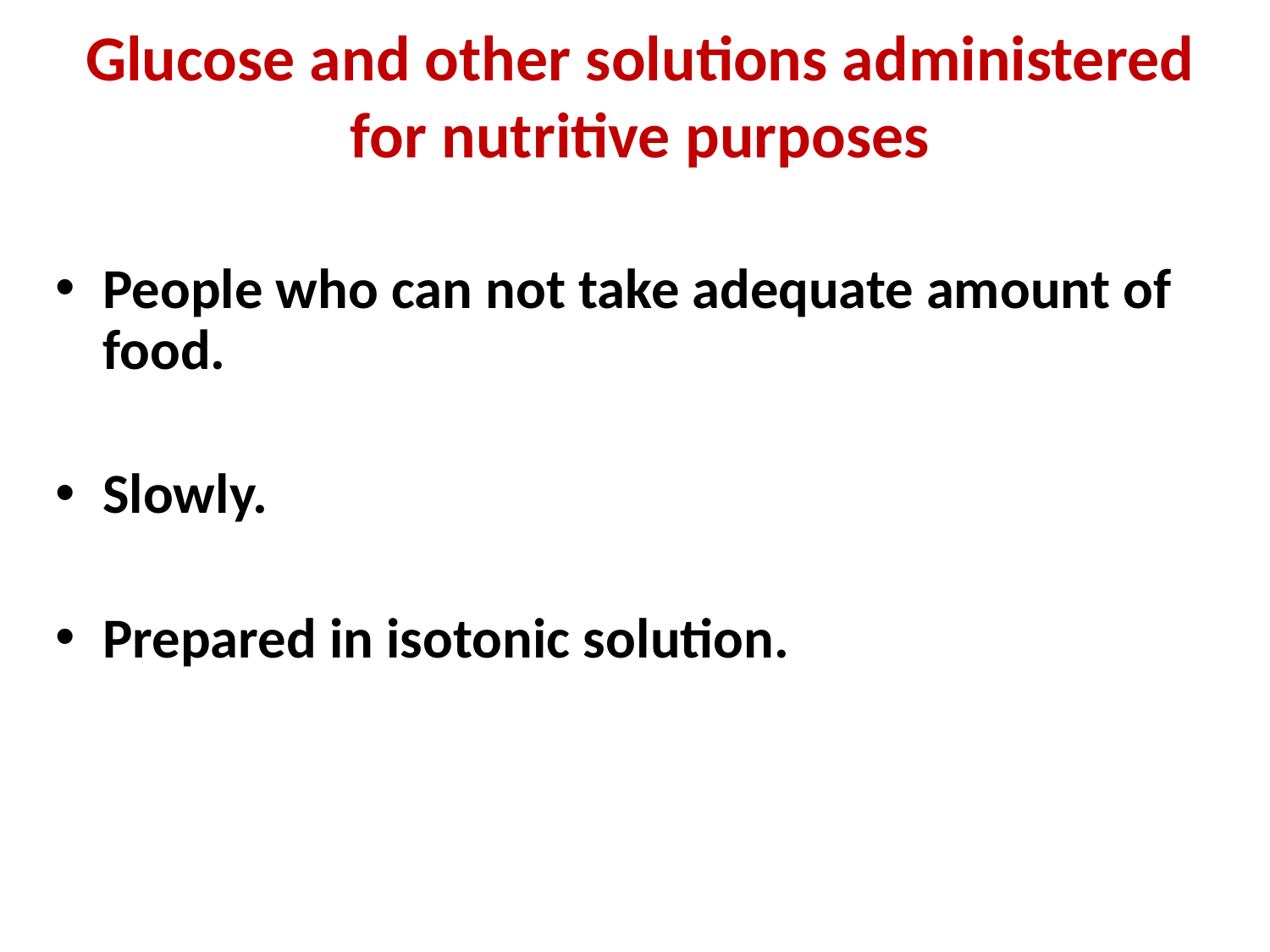

# Glucose and other solutions administered for nutritive purposes

People who can not take adequate amount of food.

Slowly.

Prepared in isotonic solution.